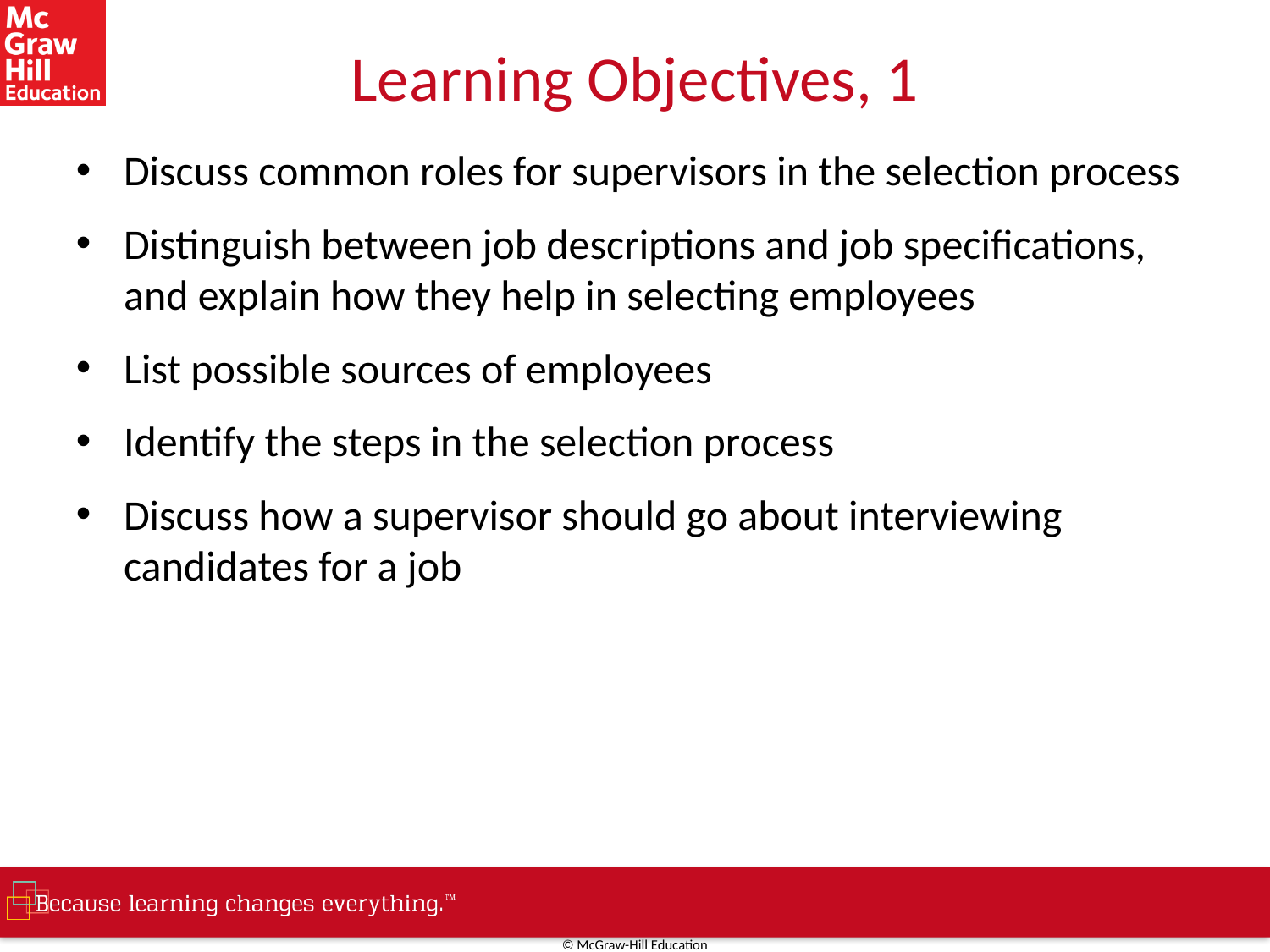

# Learning Objectives, 1
Discuss common roles for supervisors in the selection process
Distinguish between job descriptions and job specifications, and explain how they help in selecting employees
List possible sources of employees
Identify the steps in the selection process
Discuss how a supervisor should go about interviewing candidates for a job